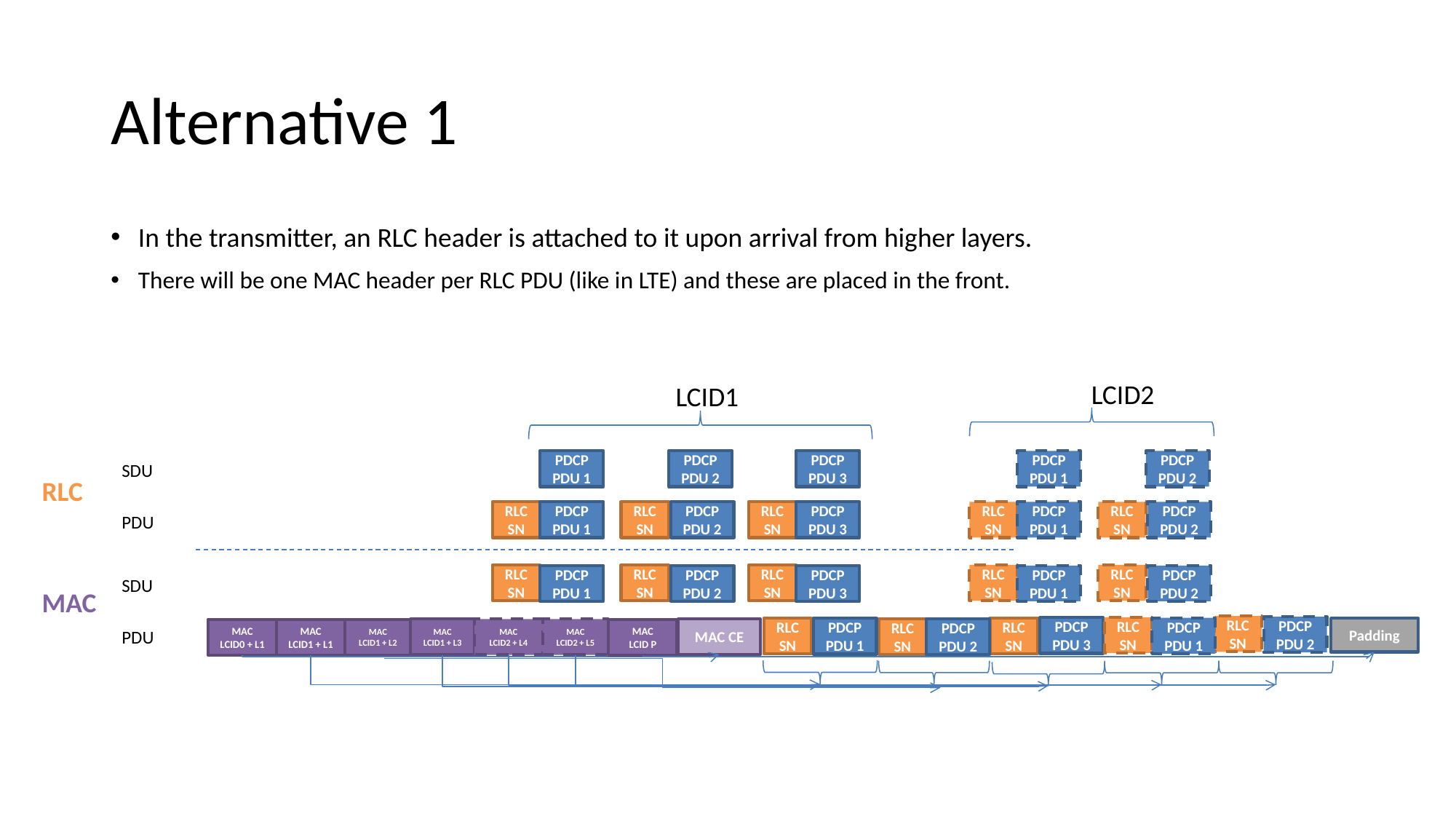

# Alternative 1
In the transmitter, an RLC header is attached to it upon arrival from higher layers.
There will be one MAC header per RLC PDU (like in LTE) and these are placed in the front.

LCID2
LCID1
PDCP
PDU 1
PDCP
PDU 2
PDCP
PDU 3
PDCP
PDU 1
PDCP
PDU 2
SDU
RLC
RLC SN
PDCP
PDU 1
RLC SN
PDCP
PDU 2
RLC SN
PDCP
PDU 3
RLC SN
PDCP
PDU 1
RLC SN
PDCP
PDU 2
PDU
RLC SN
RLC SN
RLC SN
RLC SN
RLC SN
PDCP
PDU 1
PDCP
PDU 2
PDCP
PDU 3
PDCP
PDU 1
PDCP
PDU 2
SDU
MAC

RLC SN
PDCP
PDU 2

RLC SN

PDCP
PDU 3
PDCP
PDU 1
RLC SN
RLC SN
Padding
PDCP
PDU 1
MAC CE
RLC SN
PDCP
PDU 2
MAC
LCID1 + L3
MAC
LCID2 + L4
MAC
LCID2 + L5
MAC
LCID0 + L1
MAC
LCID P
MAC
LCID1 + L1
MAC
LCID1 + L2
PDU